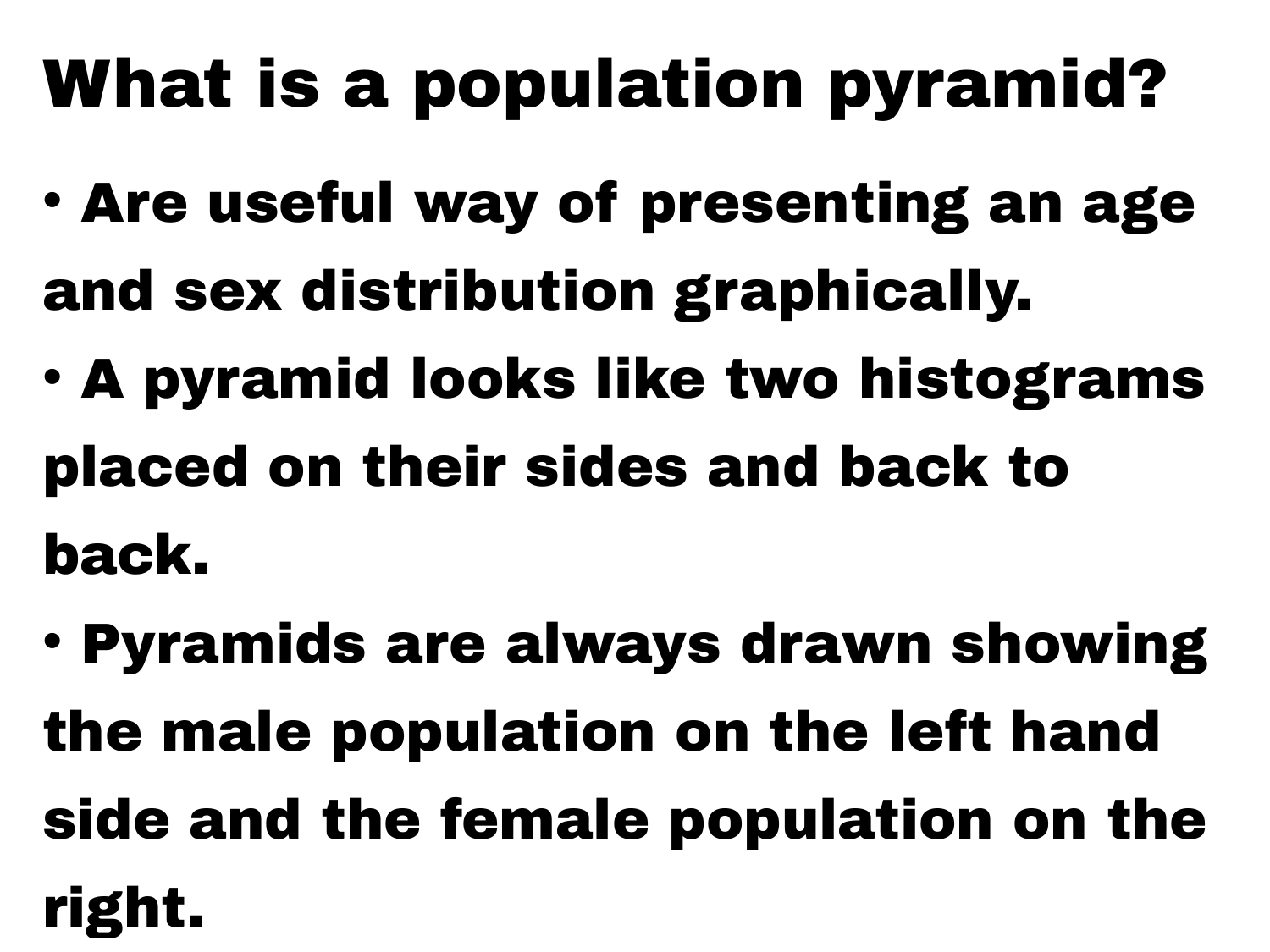

# What is a population pyramid?
 Are useful way of presenting an age and sex distribution graphically.
 A pyramid looks like two histograms placed on their sides and back to back.
 Pyramids are always drawn showing the male population on the left hand side and the female population on the right.